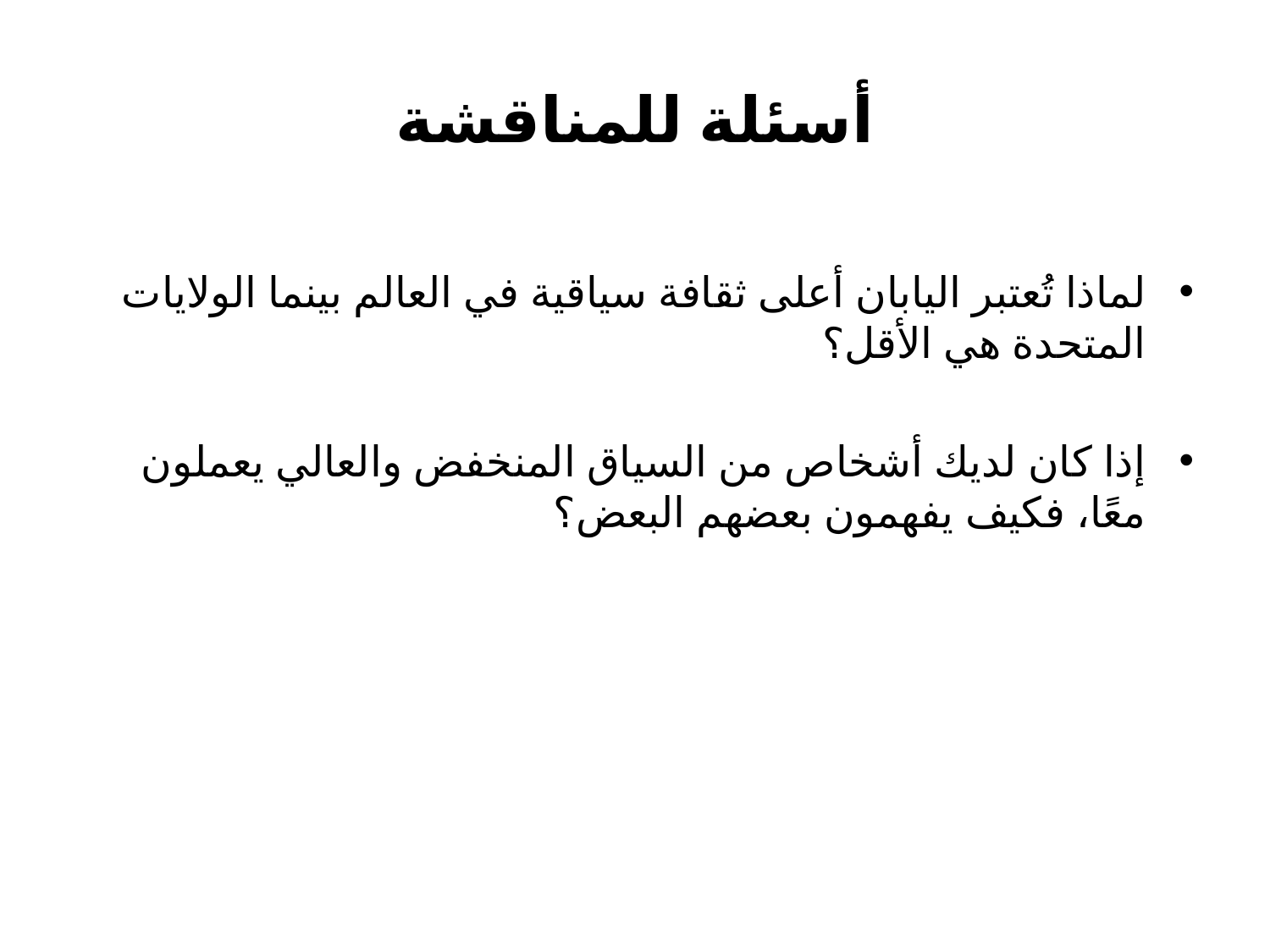

# أسئلة للمناقشة
لماذا تُعتبر اليابان أعلى ثقافة سياقية في العالم بينما الولايات المتحدة هي الأقل؟

إذا كان لديك أشخاص من السياق المنخفض والعالي يعملون معًا، فكيف يفهمون بعضهم البعض؟